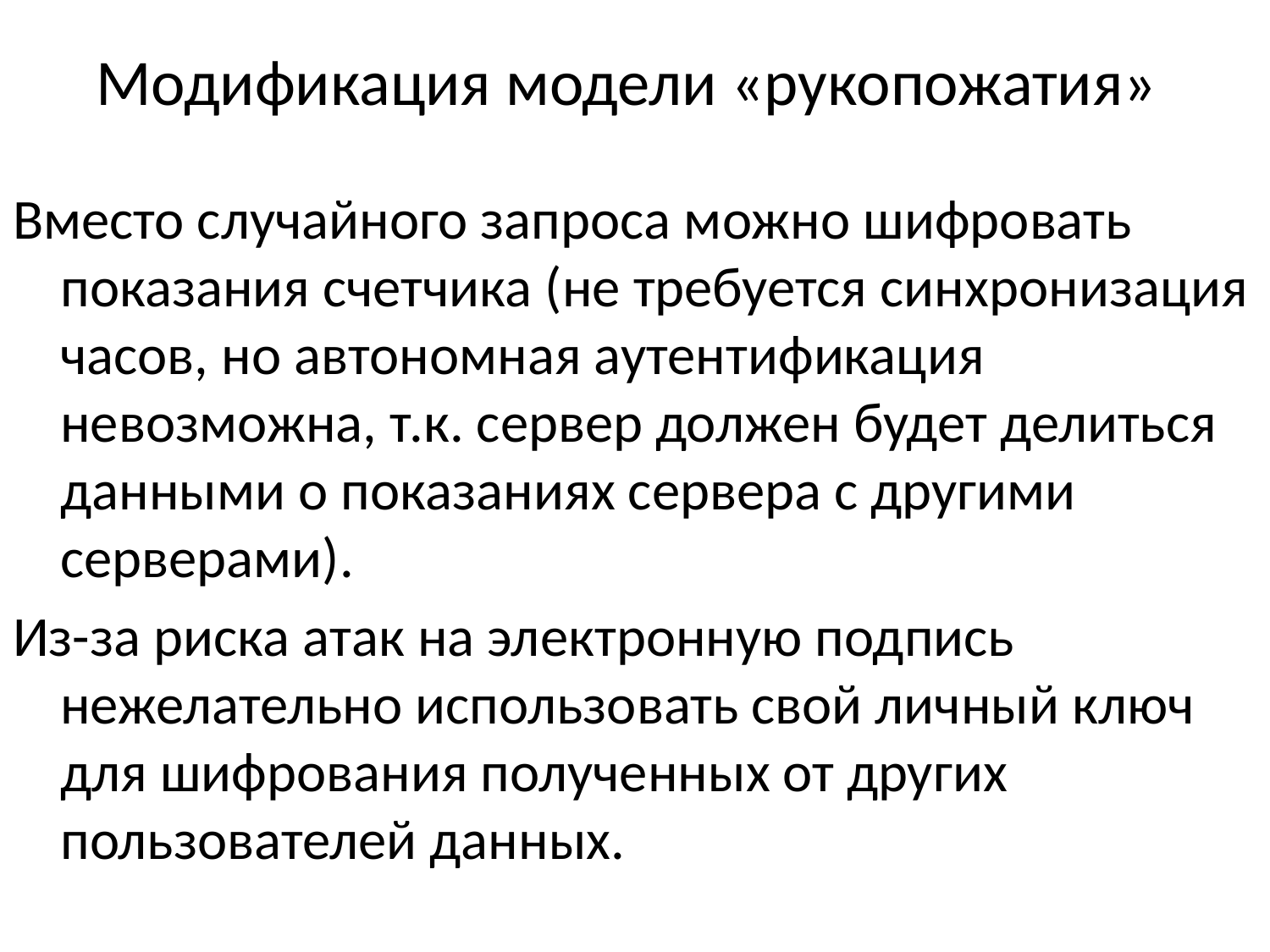

# Модификация модели «рукопожатия»
Вместо случайного запроса можно шифровать показания счетчика (не требуется синхронизация часов, но автономная аутентификация невозможна, т.к. сервер должен будет делиться данными о показаниях сервера с другими серверами).
Из-за риска атак на электронную подпись нежелательно использовать свой личный ключ для шифрования полученных от других пользователей данных.